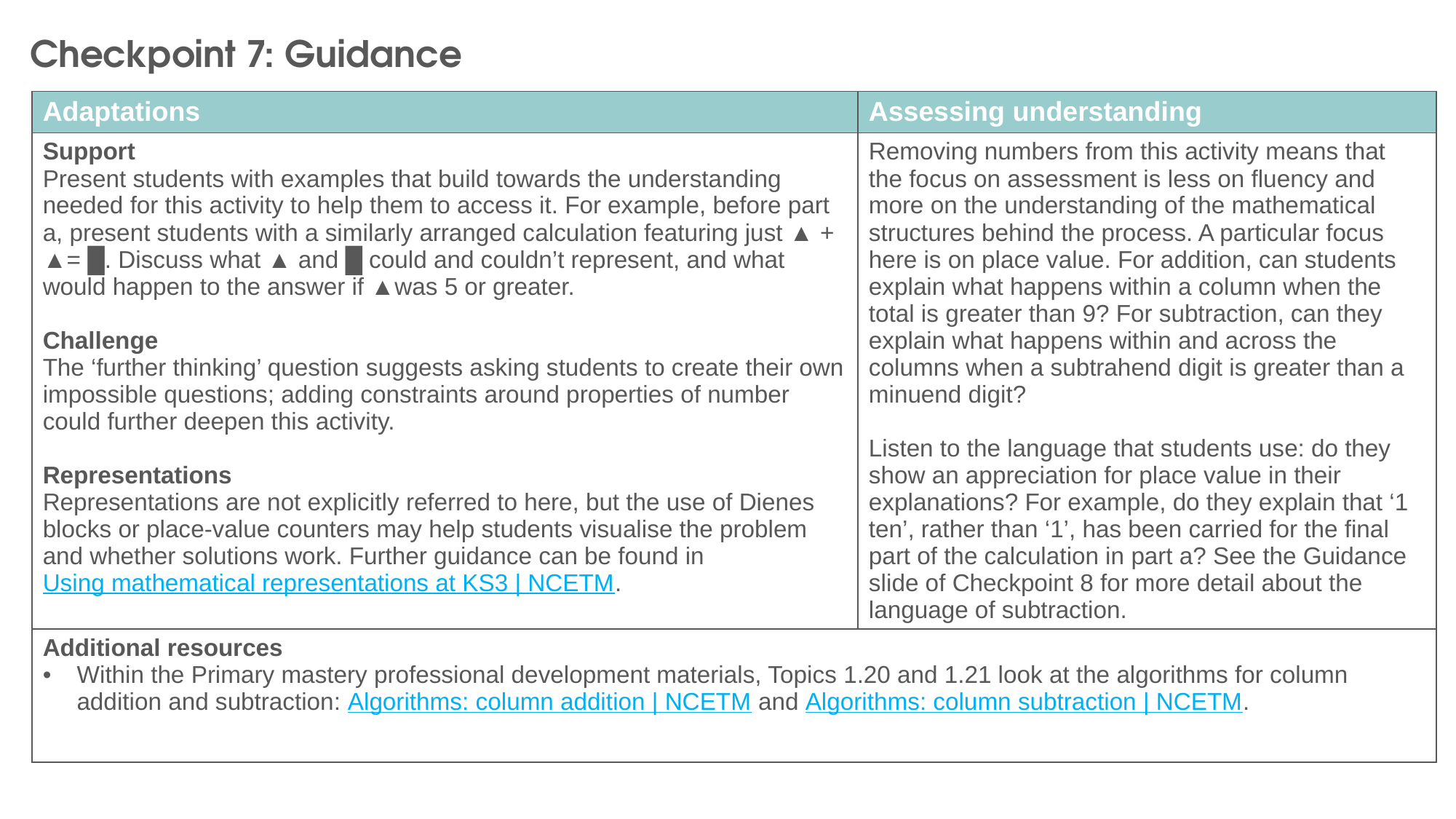

Checkpoint 7: Guidance
| Adaptations | Assessing understanding |
| --- | --- |
| Support Present students with examples that build towards the understanding needed for this activity to help them to access it. For example, before part a, present students with a similarly arranged calculation featuring just ▲ + ▲= █. Discuss what ▲ and █ could and couldn’t represent, and what would happen to the answer if ▲was 5 or greater. Challenge The ‘further thinking’ question suggests asking students to create their own impossible questions; adding constraints around properties of number could further deepen this activity. Representations Representations are not explicitly referred to here, but the use of Dienes blocks or place-value counters may help students visualise the problem and whether solutions work. Further guidance can be found in Using mathematical representations at KS3 | NCETM. | Removing numbers from this activity means that the focus on assessment is less on fluency and more on the understanding of the mathematical structures behind the process. A particular focus here is on place value. For addition, can students explain what happens within a column when the total is greater than 9? For subtraction, can they explain what happens within and across the columns when a subtrahend digit is greater than a minuend digit? Listen to the language that students use: do they show an appreciation for place value in their explanations? For example, do they explain that ‘1 ten’, rather than ‘1’, has been carried for the final part of the calculation in part a? See the Guidance slide of Checkpoint 8 for more detail about the language of subtraction. |
| Additional resources Within the Primary mastery professional development materials, Topics 1.20 and 1.21 look at the algorithms for column addition and subtraction: Algorithms: column addition | NCETM and Algorithms: column subtraction | NCETM. |  |